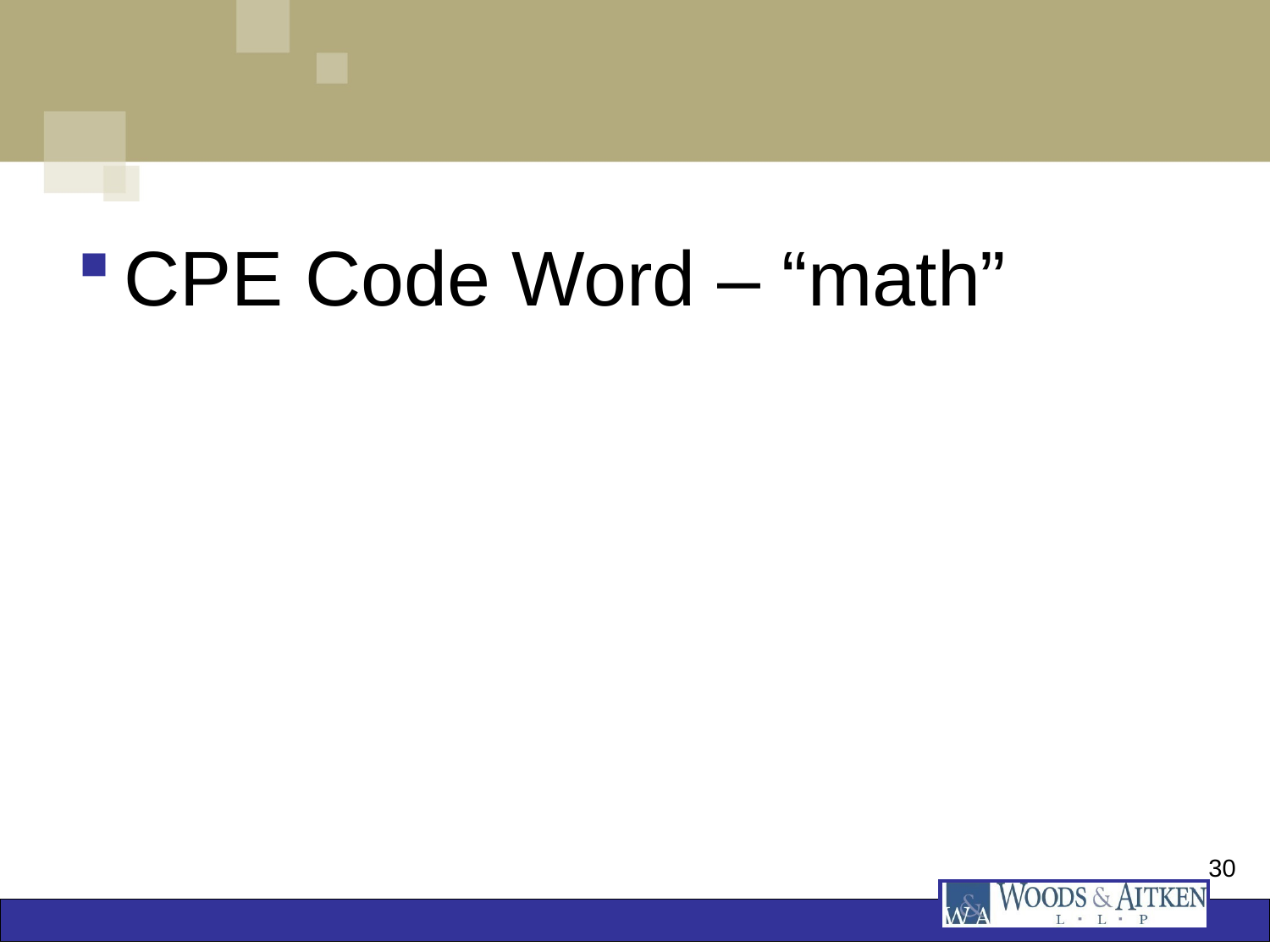

#
CPE Code Word – “math”
30